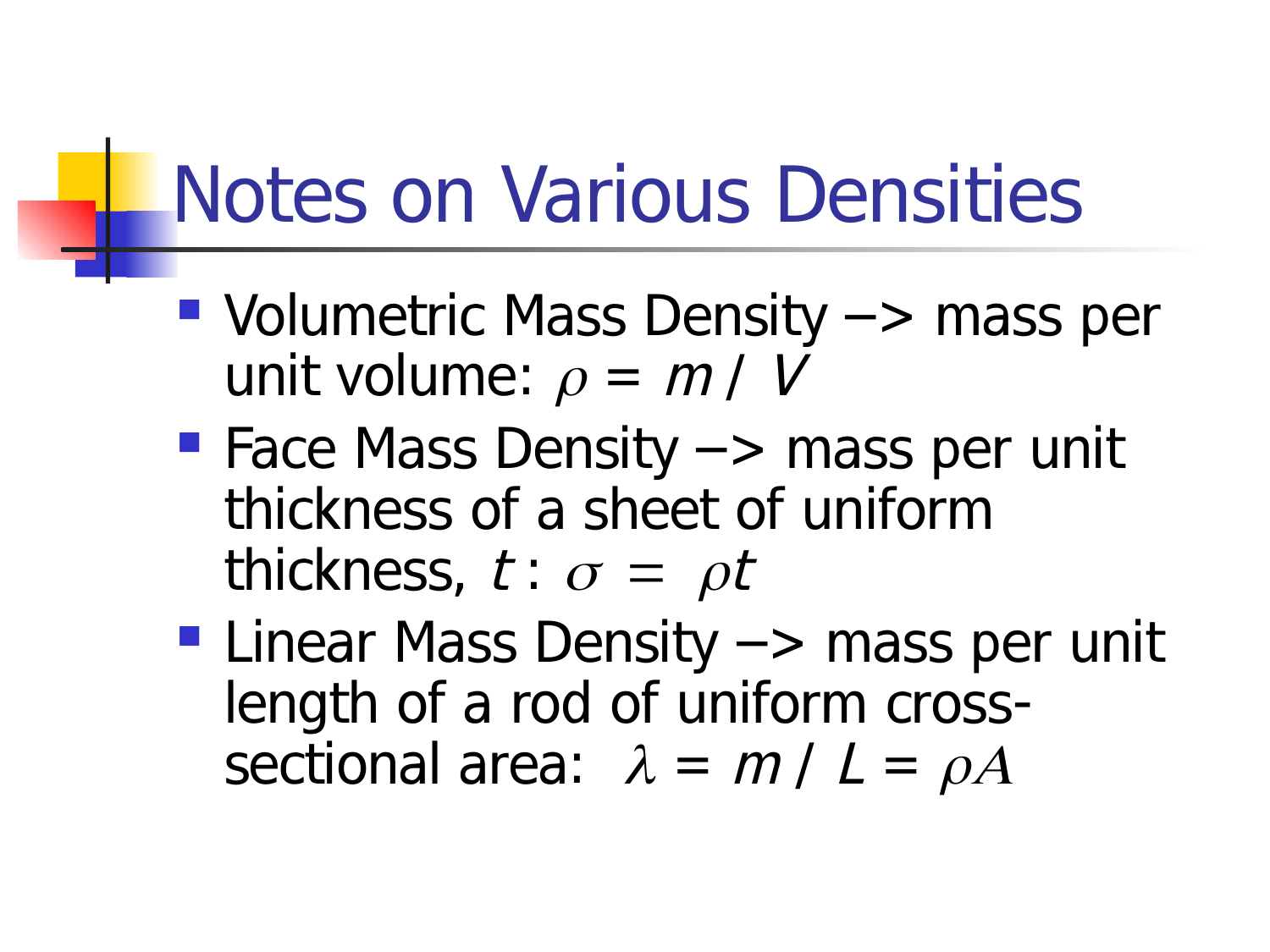

# Notes on Various Densities
Volumetric Mass Density –> mass per unit volume: ρ = m / V
Face Mass Density –> mass per unit thickness of a sheet of uniform thickness, t : σ = ρt
Linear Mass Density –> mass per unit length of a rod of uniform cross-sectional area:  λ = m / L = ρΑ